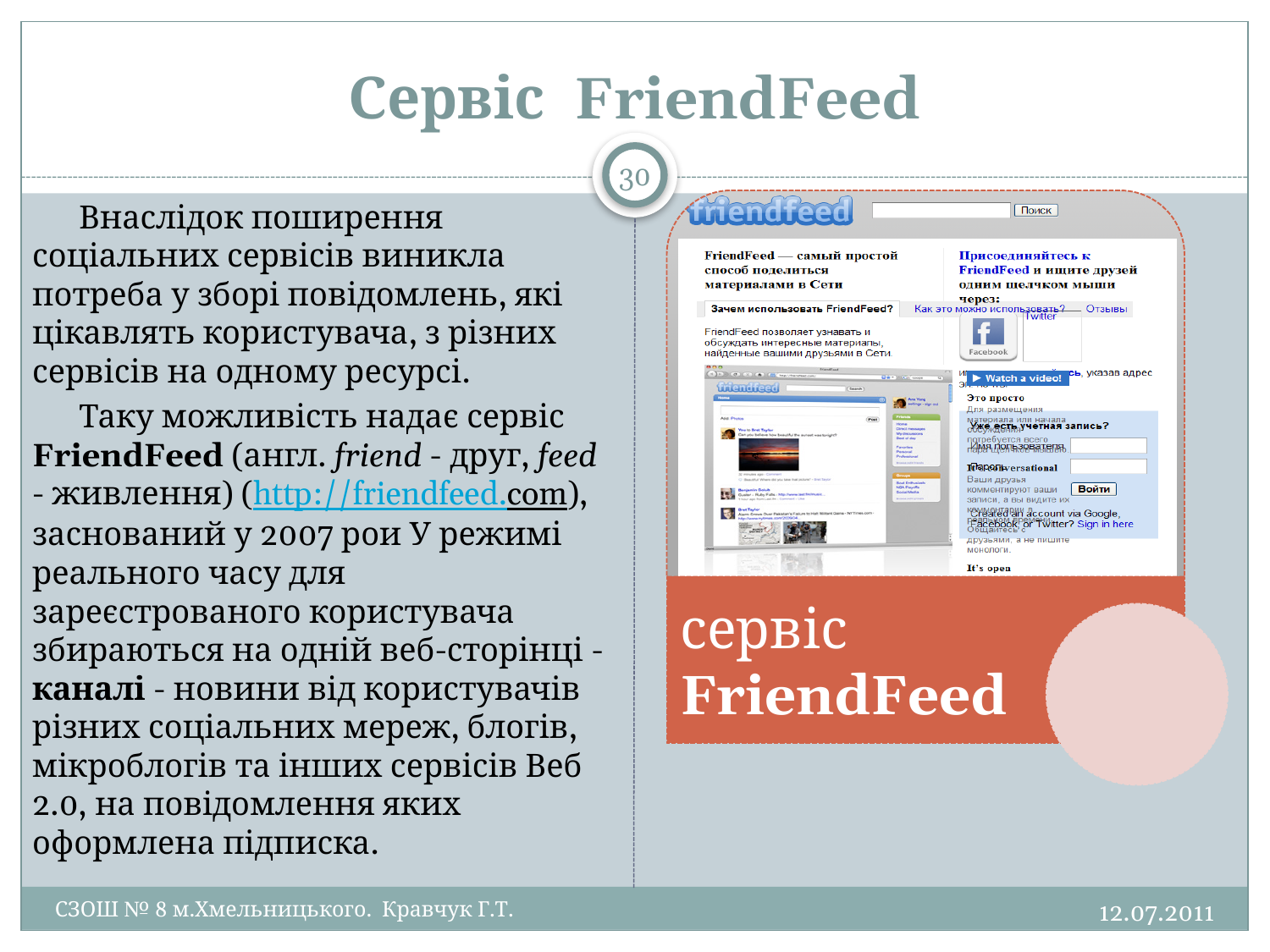

# Сервіс  FriendFeed
30
Внаслідок поширення соціальних сервісів виникла потреба у зборі повідомлень, які цікавлять користувача, з різних сервісів на одному ресурсі.
Таку можливість надає сервіс FriendFeed (англ. friend - друг, feed - живлення) (http://friendfeed.com), заснований у 2007 рои У режимі реального часу для зареєстрованого користувача збираються на одній веб-сторінці - каналі - новини від користувачів різних соціальних мереж, блогів, мікроблогів та інших сервісів Веб 2.0, на повідомлення яких оформлена підписка.

сервіс FriendFeed
12.07.2011
СЗОШ № 8 м.Хмельницького.  Кравчук Г.Т.